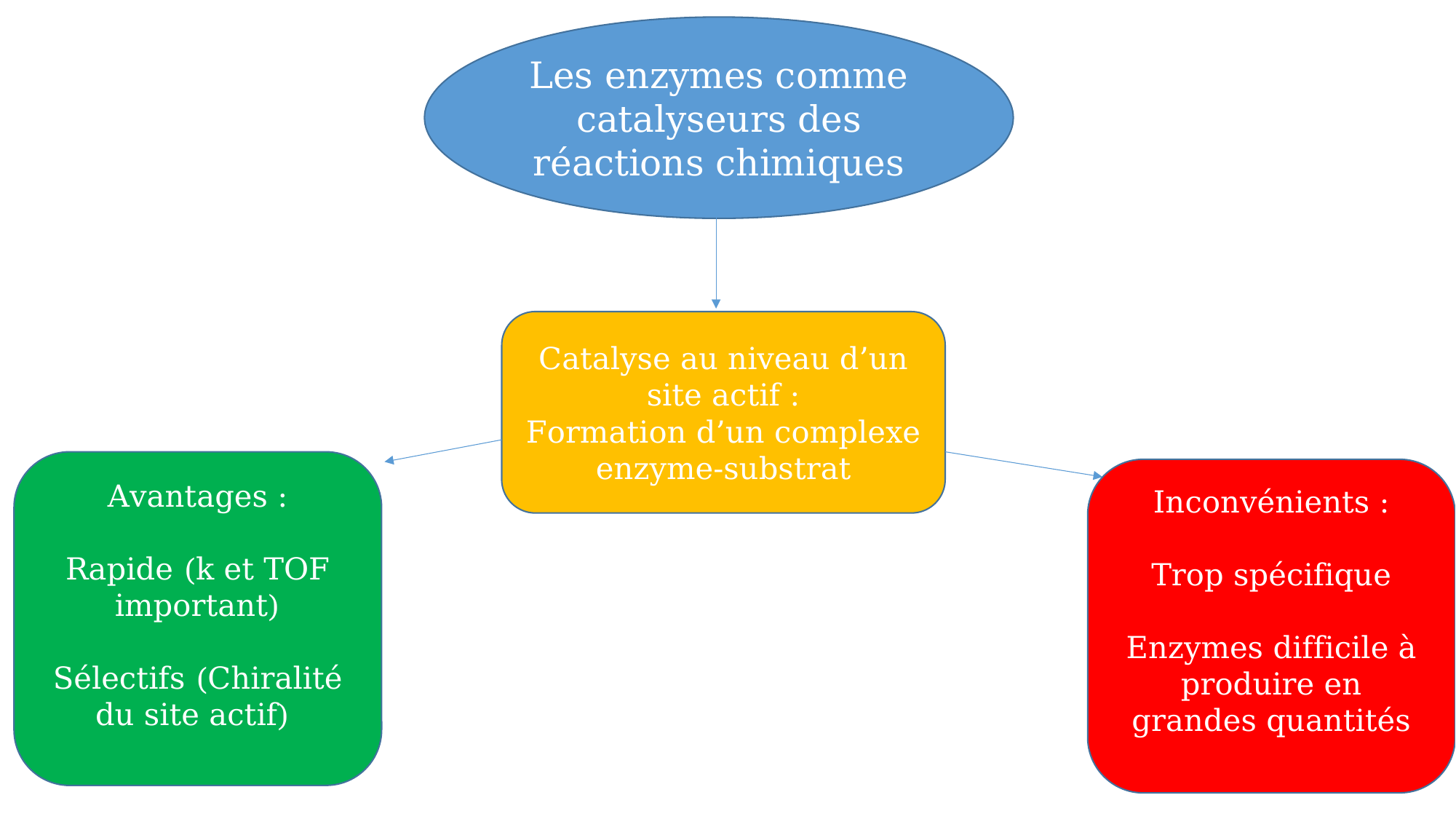

Les enzymes comme catalyseurs des réactions chimiques
Catalyse au niveau d’un site actif :
Formation d’un complexe enzyme-substrat

Avantages :

Rapide (k et TOF important)

Sélectifs (Chiralité du site actif)

Inconvénients :

Trop spécifique

Enzymes difficile à produire en grandes quantités